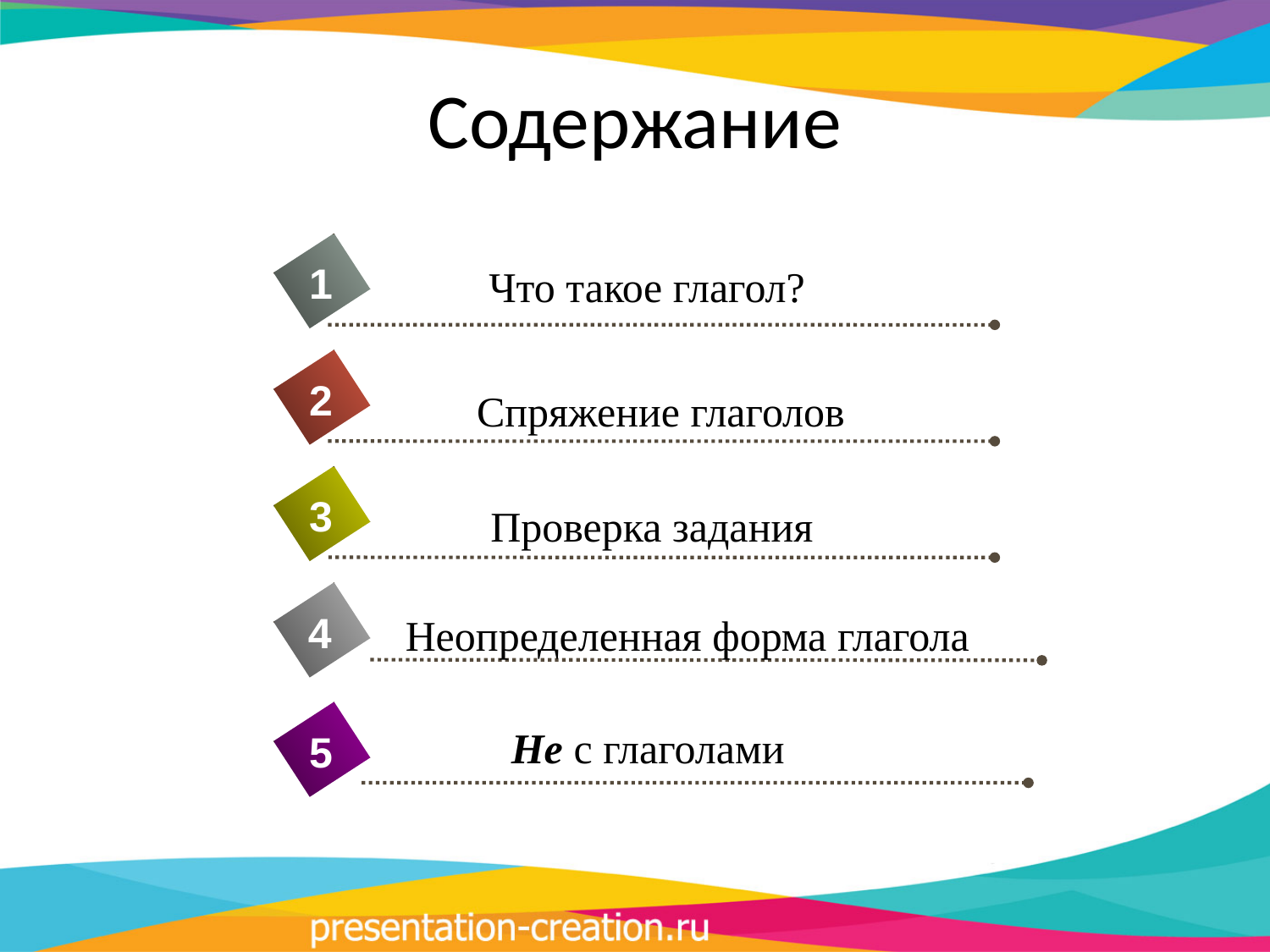

# Содержание

1
Что такое глагол?

2
Спряжение глаголов

3
Проверка задания

4
    Неопределенная форма глагола

Не с глаголами
5